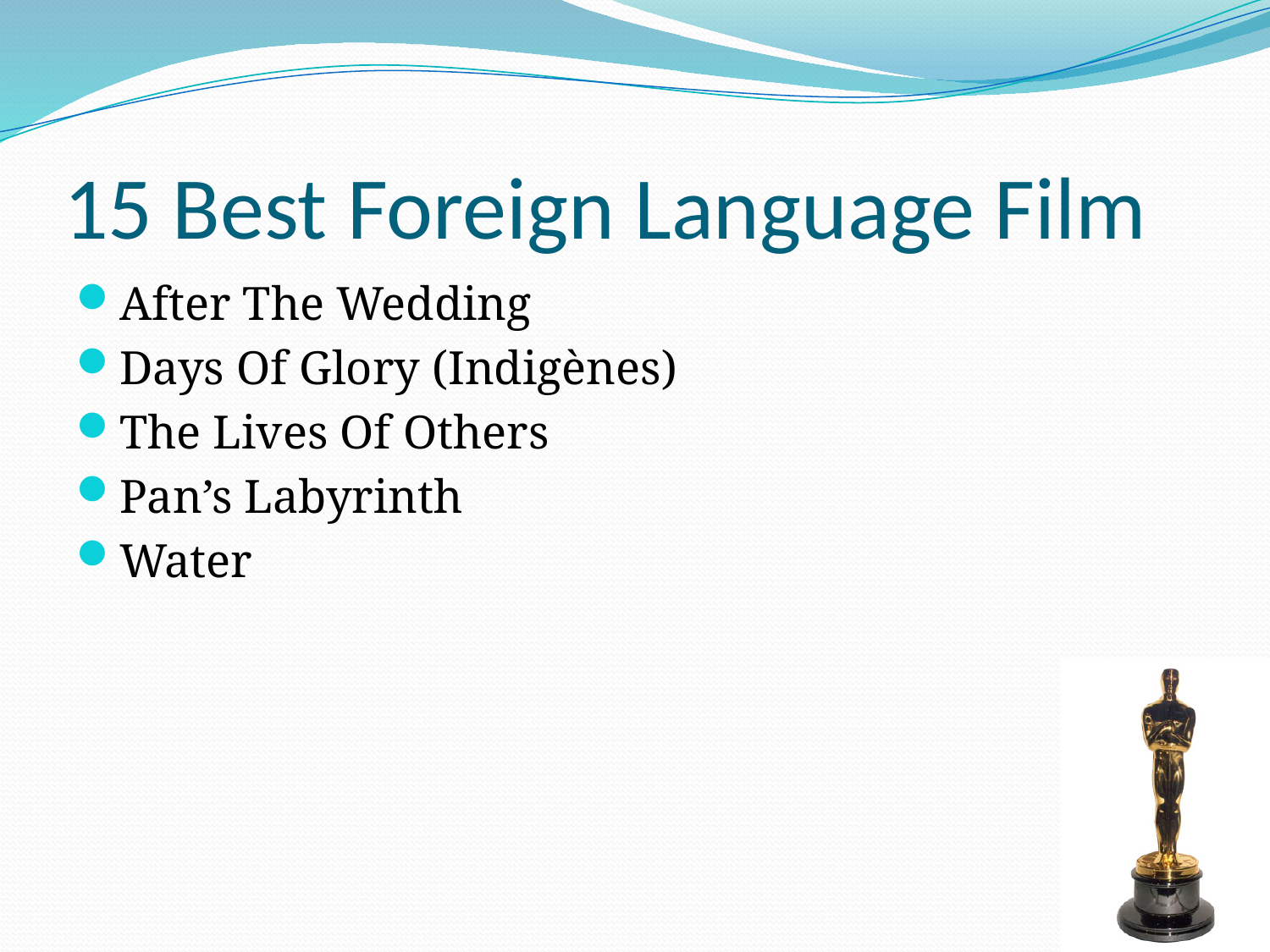

# 15 Best Foreign Language Film
After The Wedding
Days Of Glory (Indigènes)
The Lives Of Others
Pan’s Labyrinth
Water